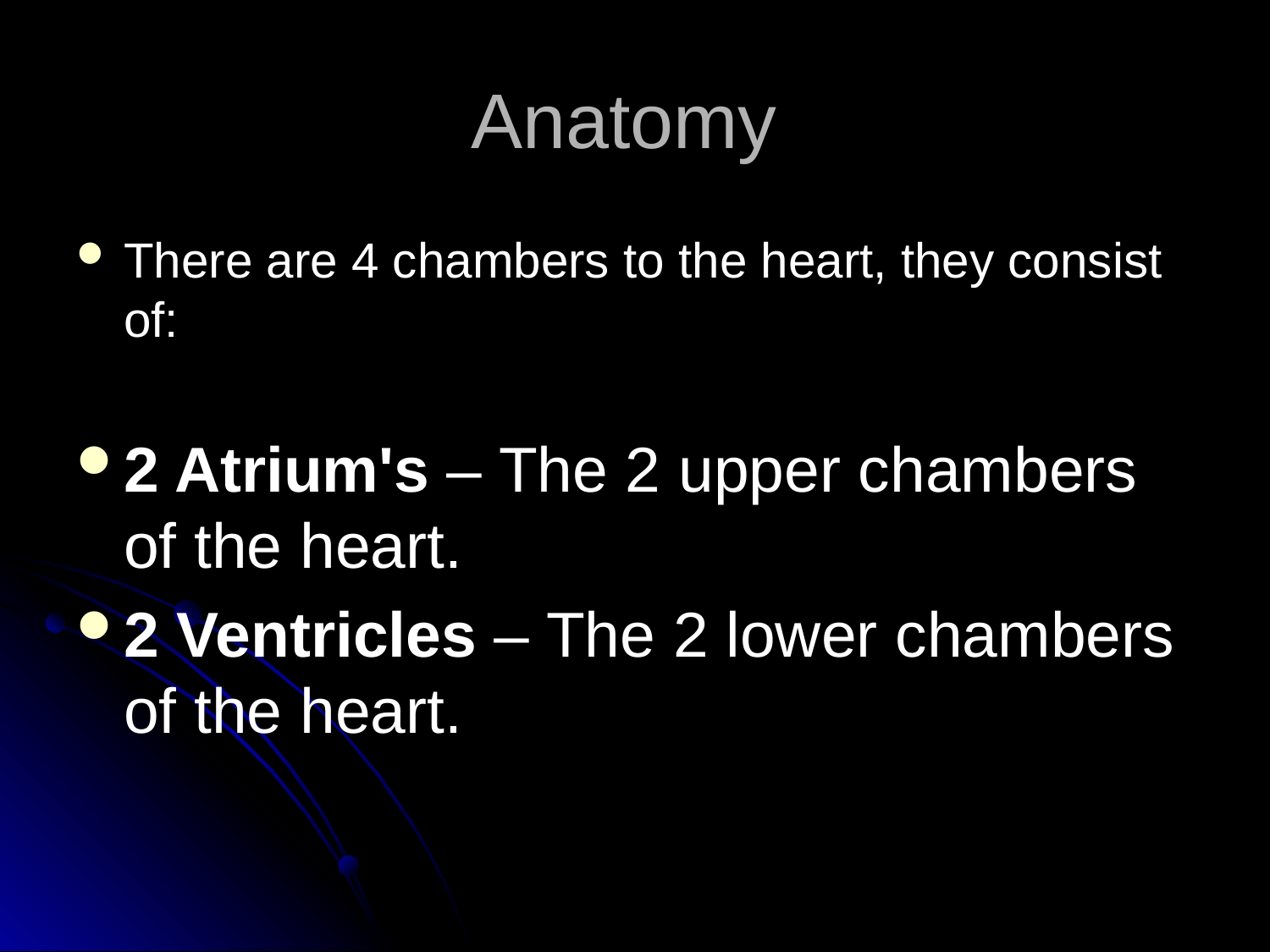

# Anatomy
There are 4 chambers to the heart, they consist of:

2 Atrium's – The 2 upper chambers of the heart.
2 Ventricles – The 2 lower chambers of the heart.